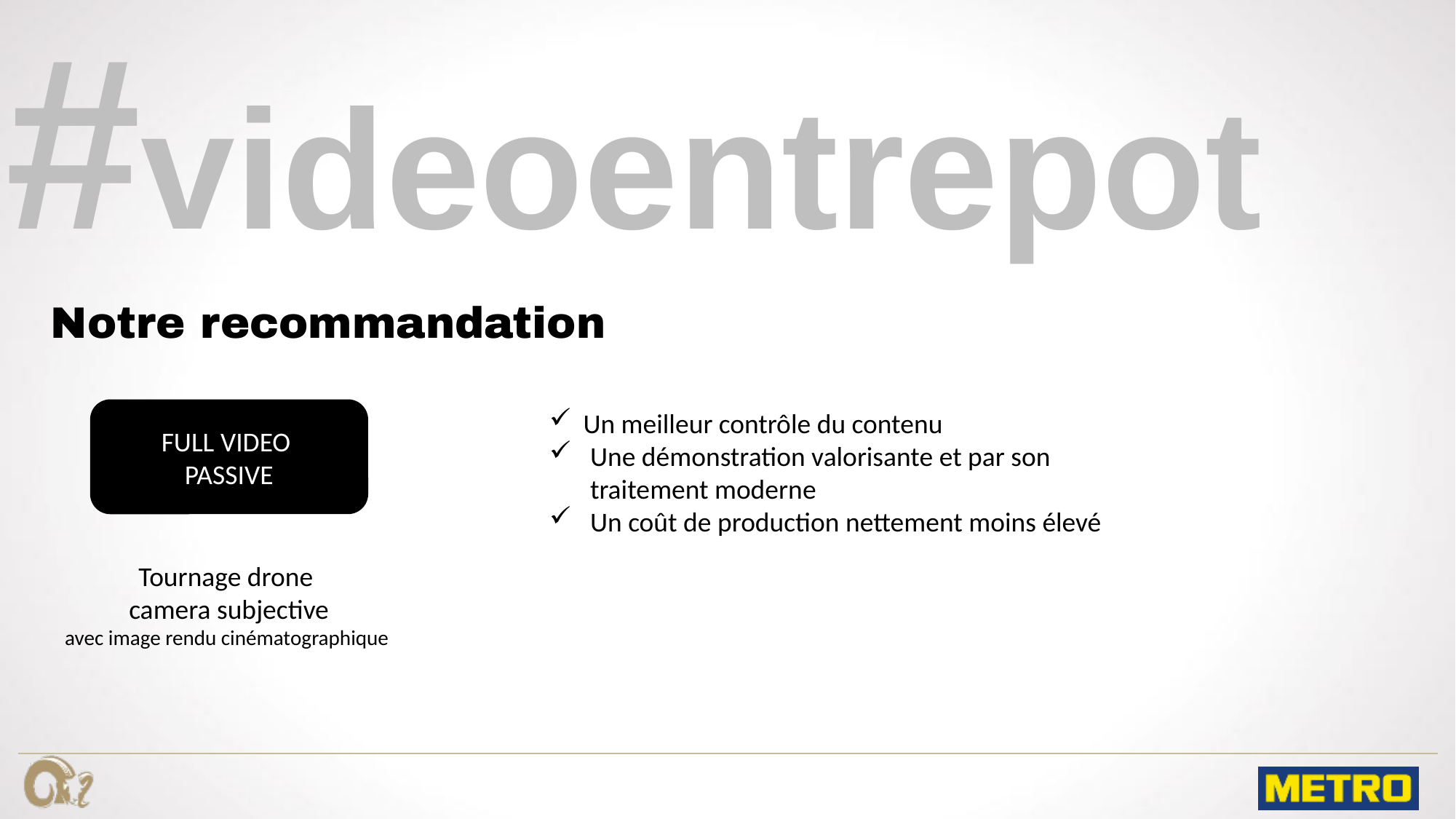

#videoentrepot
Notre recommandation
FULL VIDEO
PASSIVE
Un meilleur contrôle du contenu
Une démonstration valorisante et par son traitement moderne
Un coût de production nettement moins élevé
Tournage drone
camera subjective
avec image rendu cinématographique